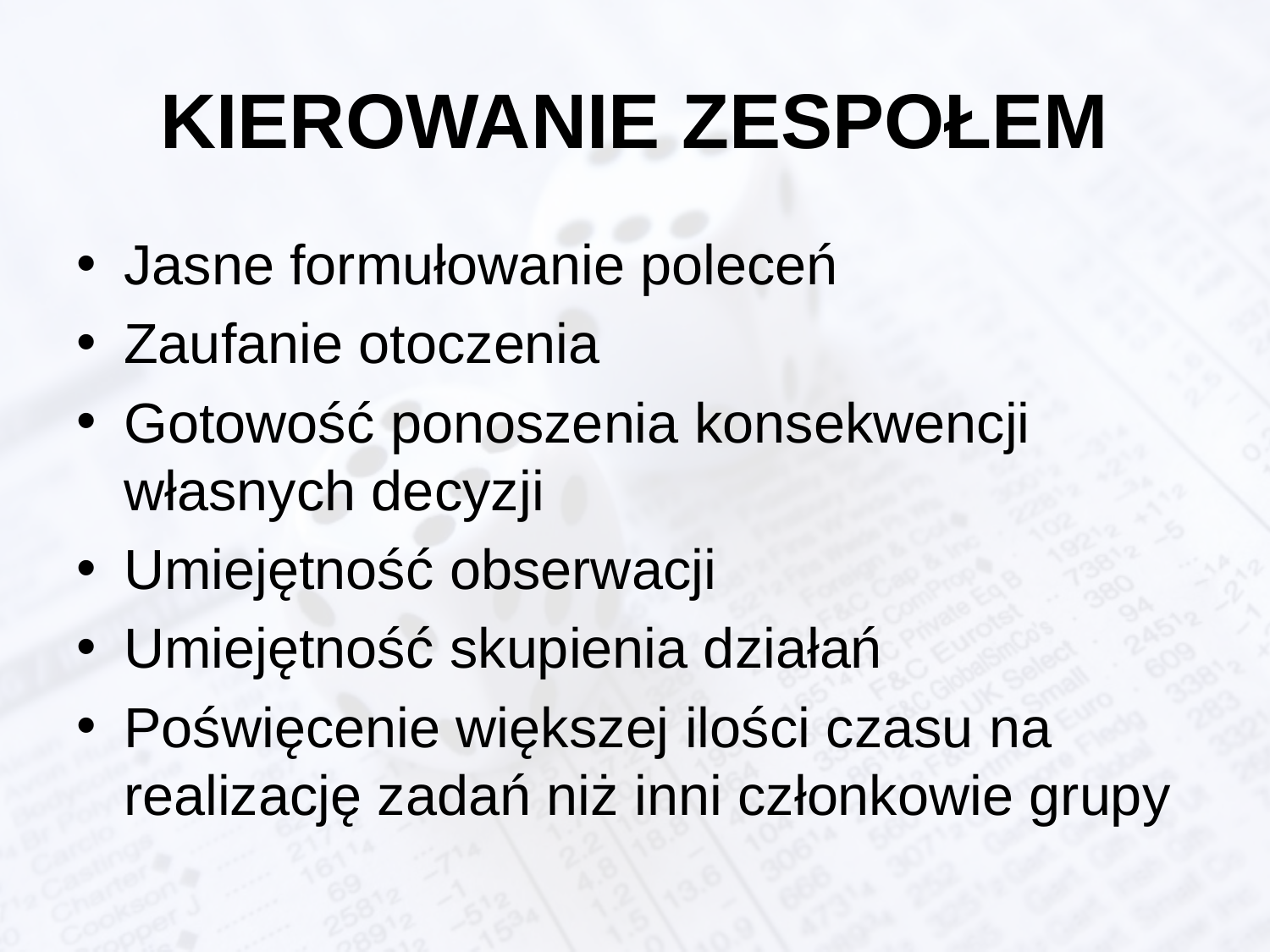

# KIEROWANIE ZESPOŁEM
Jasne formułowanie poleceń
Zaufanie otoczenia
Gotowość ponoszenia konsekwencji własnych decyzji
Umiejętność obserwacji
Umiejętność skupienia działań
Poświęcenie większej ilości czasu na realizację zadań niż inni członkowie grupy